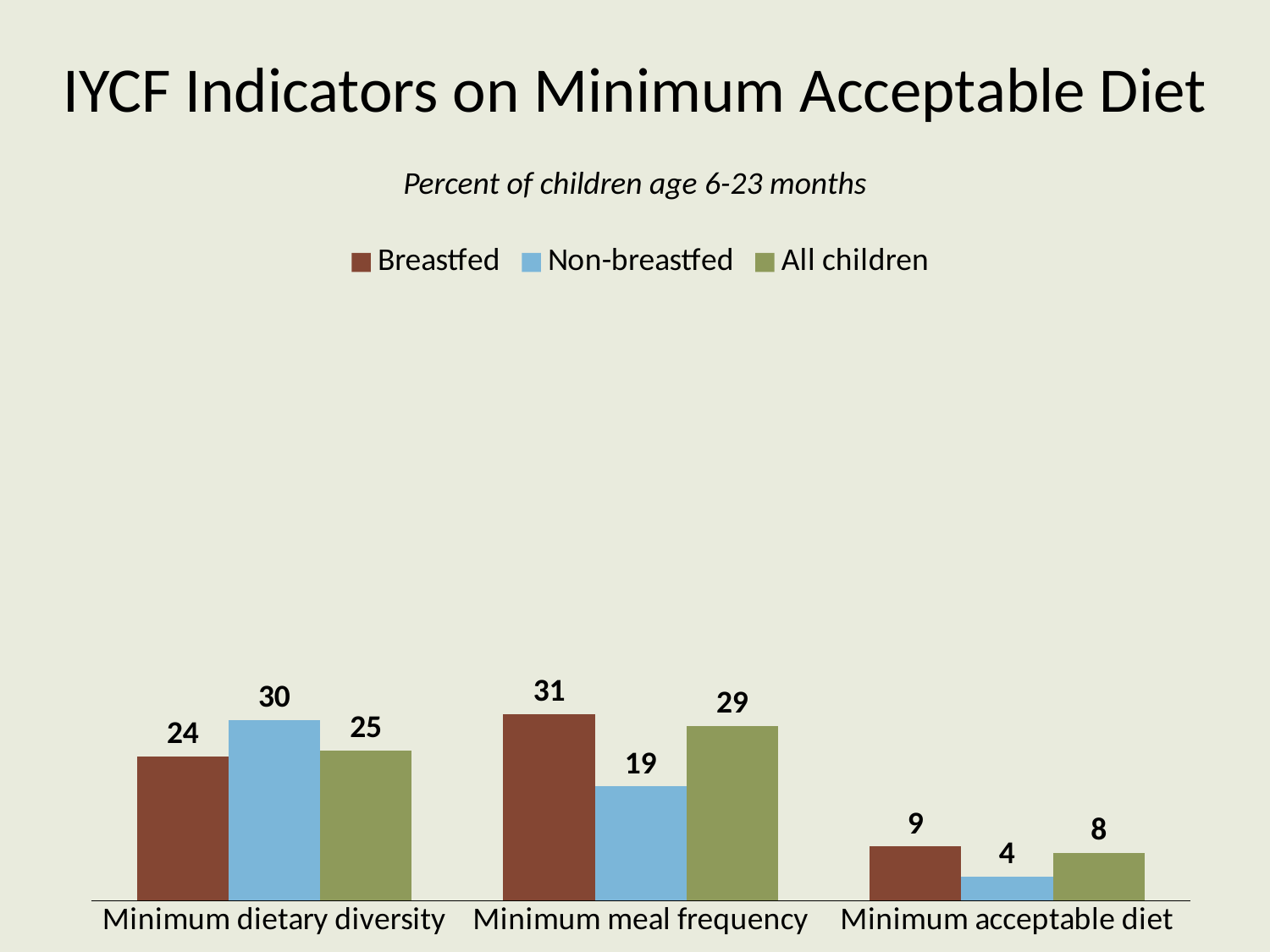

# IYCF Indicators on Minimum Acceptable Diet
Percent of children age 6-23 months

### Chart

| Category | Breastfed | Non-breastfed | All children |
|---|---|---|---|
| Minimum dietary diversity | 24.0 | 30.0 | 25.0 |
| Minimum meal frequency | 31.0 | 19.0 | 29.0 |
| Minimum acceptable diet | 9.0 | 4.0 | 8.0 |